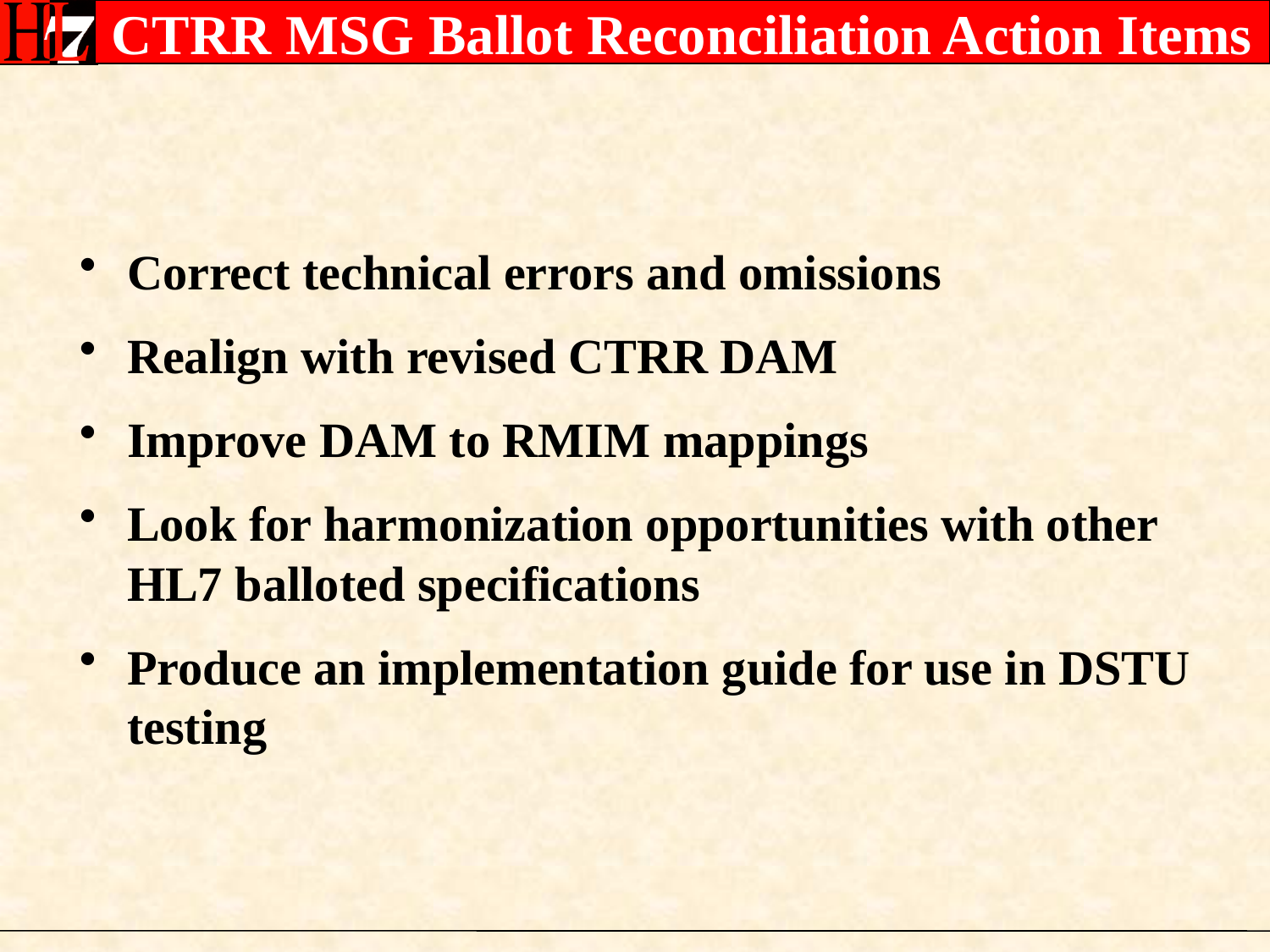

# CTRR MSG Ballot Reconciliation Action Items
Correct technical errors and omissions
Realign with revised CTRR DAM
Improve DAM to RMIM mappings
Look for harmonization opportunities with other HL7 balloted specifications
Produce an implementation guide for use in DSTU testing